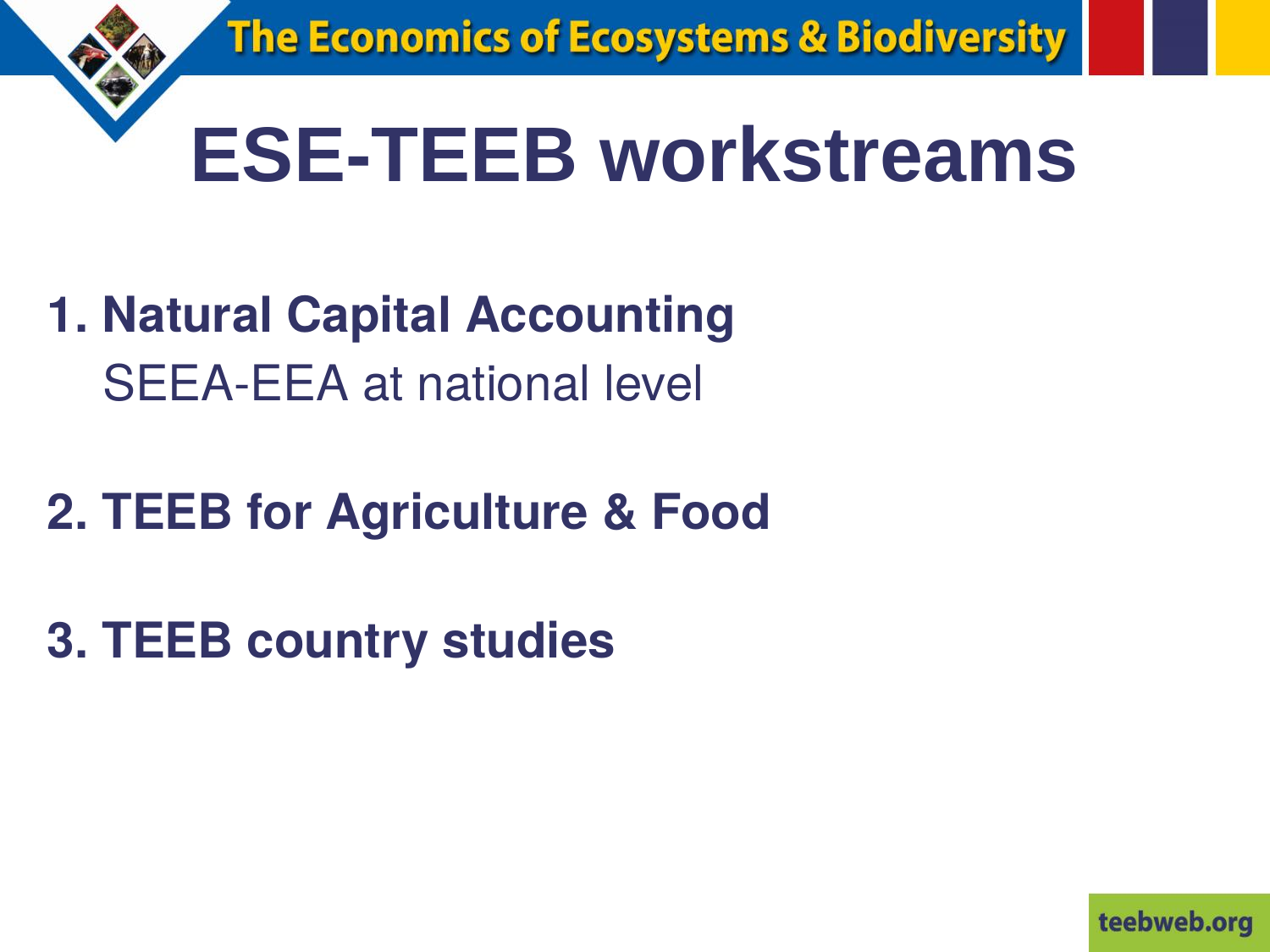

ESE-TEEB workstreams
1. Natural Capital Accounting
SEEA-EEA at national level
2. TEEB for Agriculture & Food
3. TEEB country studies